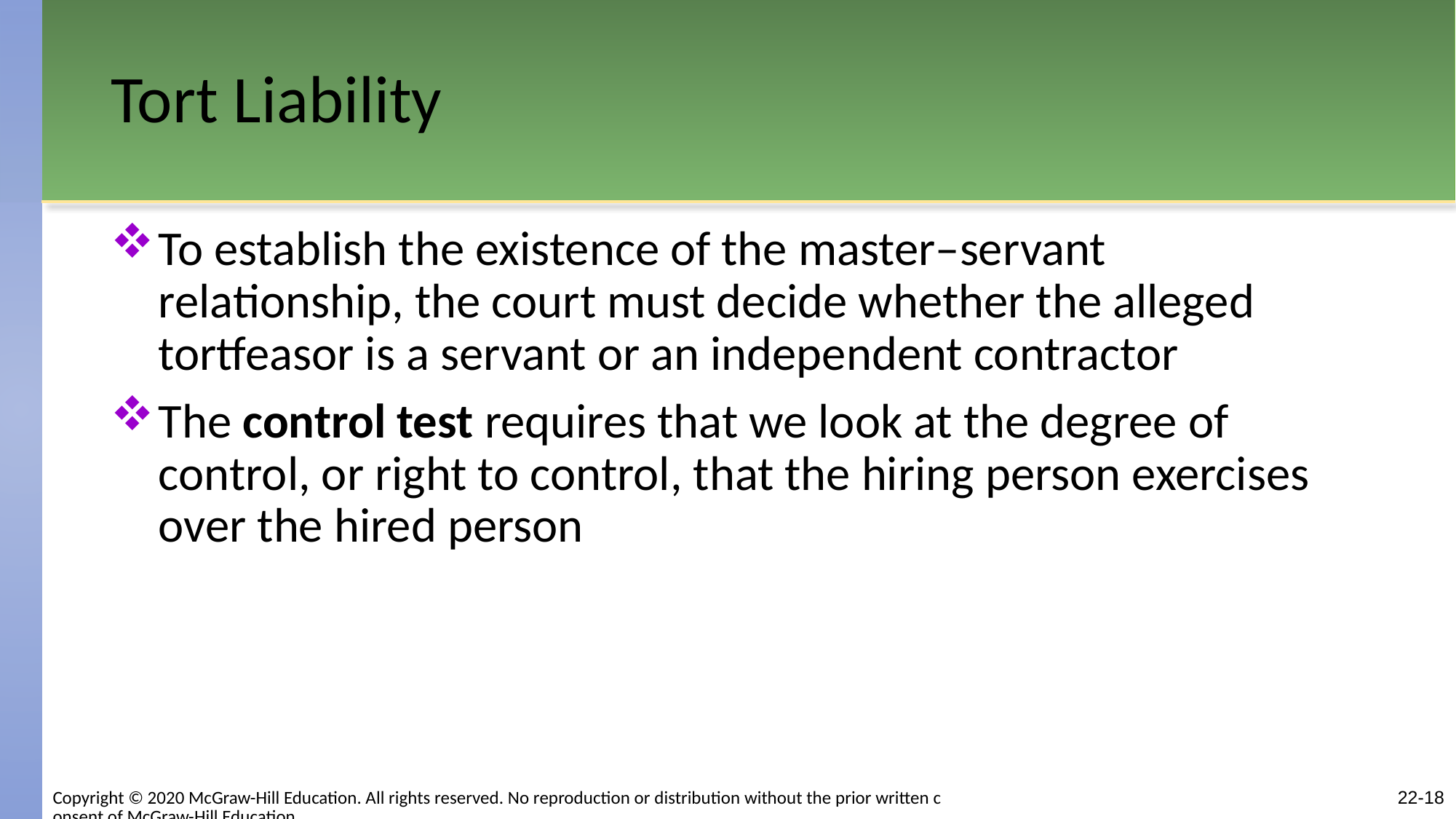

# Tort Liability
To establish the existence of the master–servant relationship, the court must decide whether the alleged tortfeasor is a servant or an independent contractor
The control test requires that we look at the degree of control, or right to control, that the hiring person exercises over the hired person
22-18
Copyright © 2020 McGraw-Hill Education. All rights reserved. No reproduction or distribution without the prior written consent of McGraw-Hill Education.